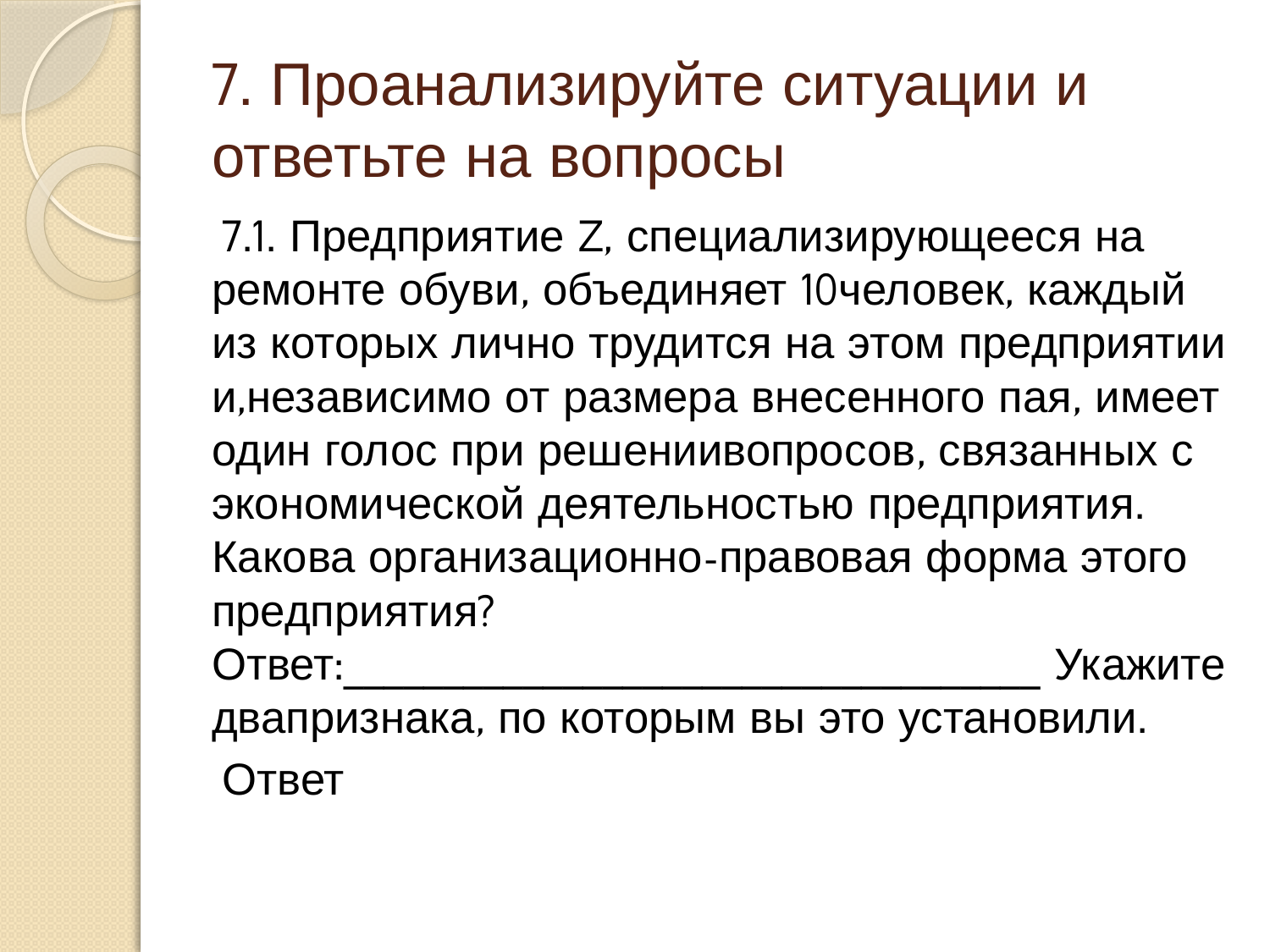

# 7. Проанализируйте ситуации и ответьте на вопросы
7.1. Предприятие Z, специализирующееся на ремонте обуви, объединяет 10человек, каждый из которых лично трудится на этом предприятии и,независимо от размера внесенного пая, имеет один голос при решениивопросов, связанных с экономической деятельностью предприятия. Какова организационно-правовая форма этого предприятия? Ответ:___________________________________ Укажите двапризнака, по которым вы это установили.
Ответ